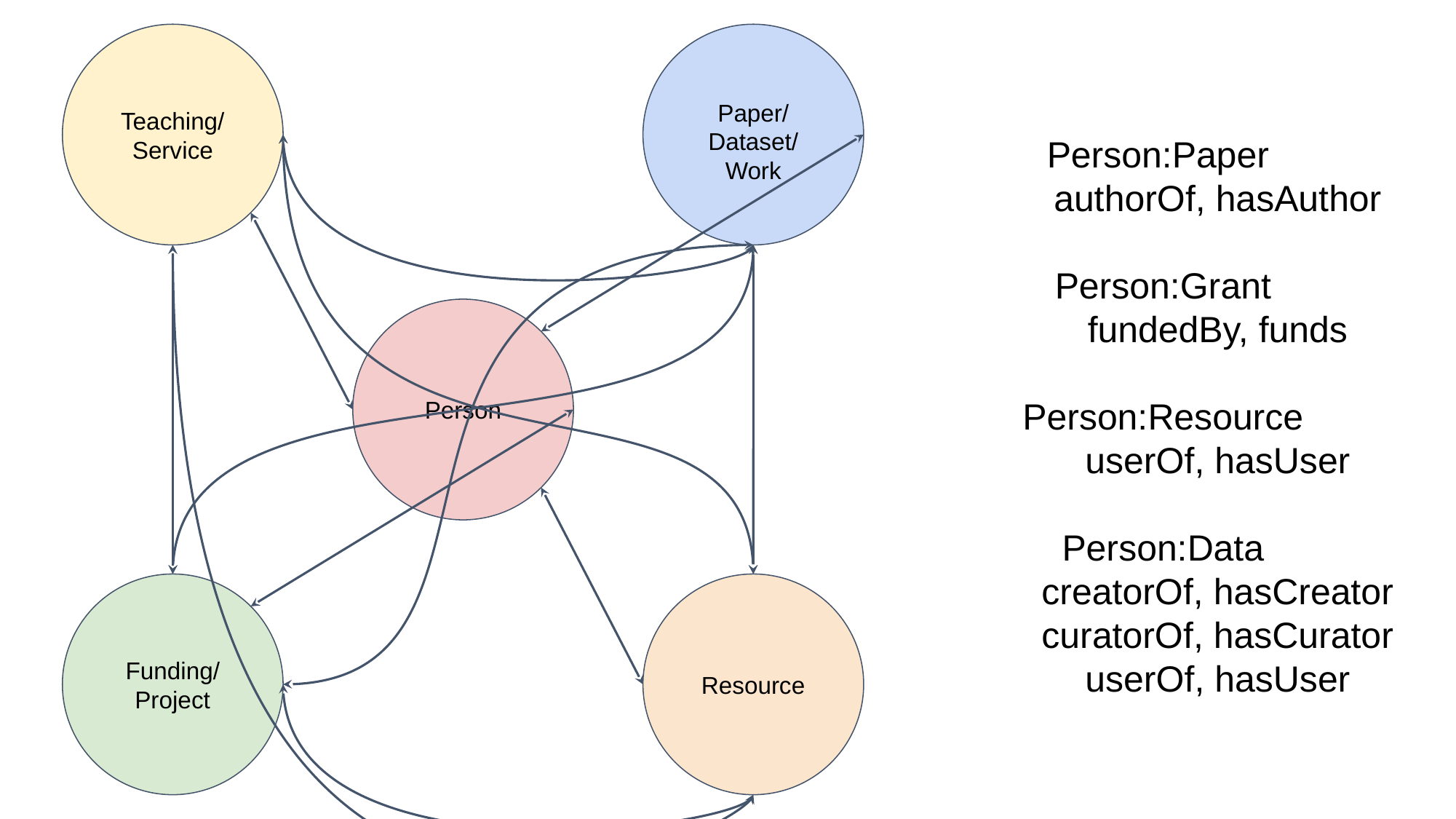

Teaching/
Service

Paper/
Dataset/
Work
Person:Paper
	authorOf, hasAuthor

Person:Grant
	fundedBy, funds

Person:Resource
	userOf, hasUser

Person:Data
	creatorOf, hasCreator
	curatorOf, hasCurator
	userOf, hasUser
Person
Funding/
Project
Resource